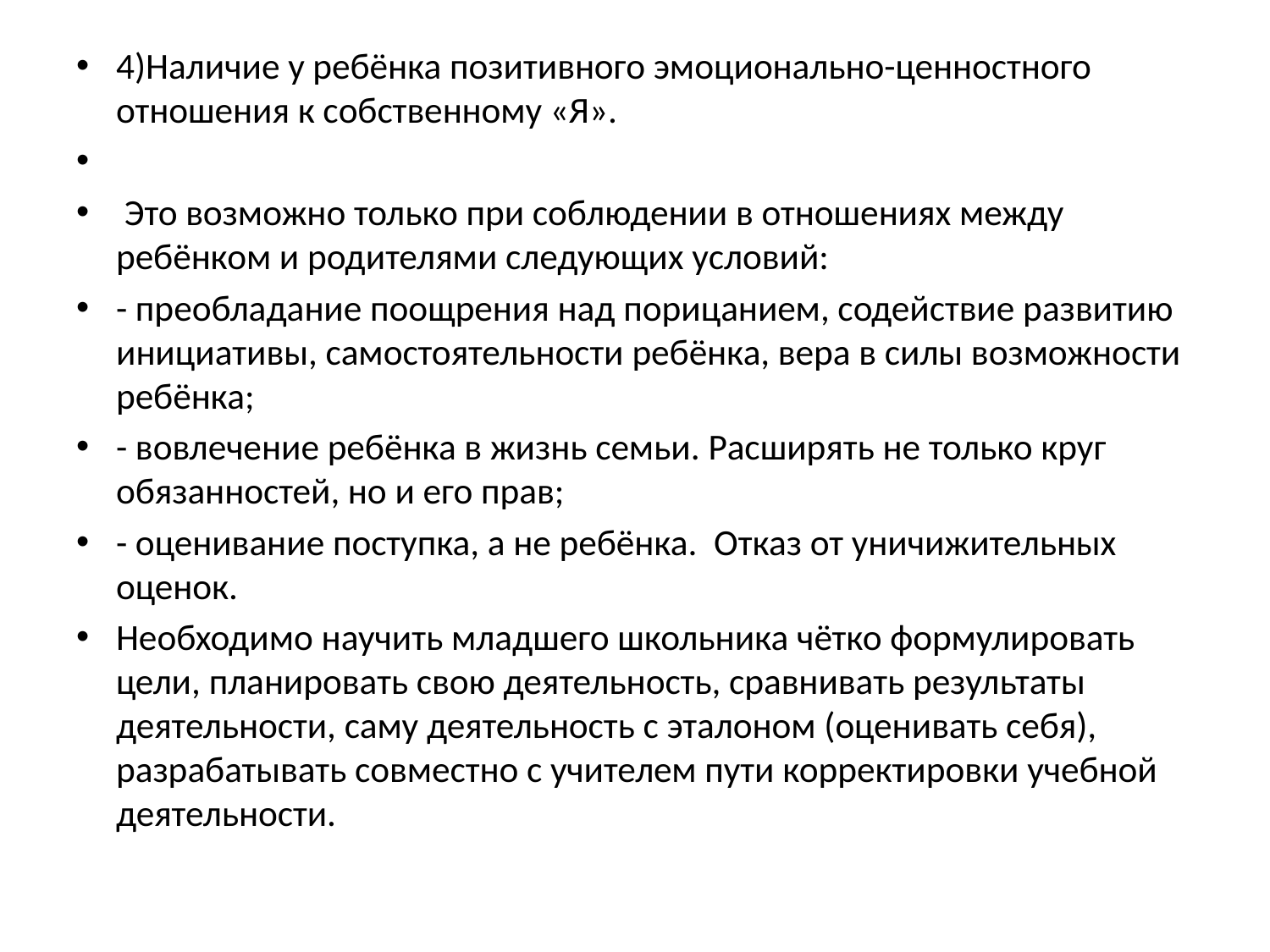

4)Наличие у ребёнка позитивного эмоционально-ценностного отношения к собственному «Я».

 Это возможно только при соблюдении в отношениях между ребёнком и родителями следующих условий:
- преобладание поощрения над порицанием, содействие развитию инициативы, самостоятельности ребёнка, вера в силы возможности ребёнка;
- вовлечение ребёнка в жизнь семьи. Расширять не только круг обязанностей, но и его прав;
- оценивание поступка, а не ребёнка.  Отказ от уничижительных оценок.
Необходимо научить младшего школьника чётко формулировать цели, планировать свою деятельность, сравнивать результаты деятельности, саму деятельность с эталоном (оценивать себя), разрабатывать совместно с учителем пути корректировки учебной деятельности.